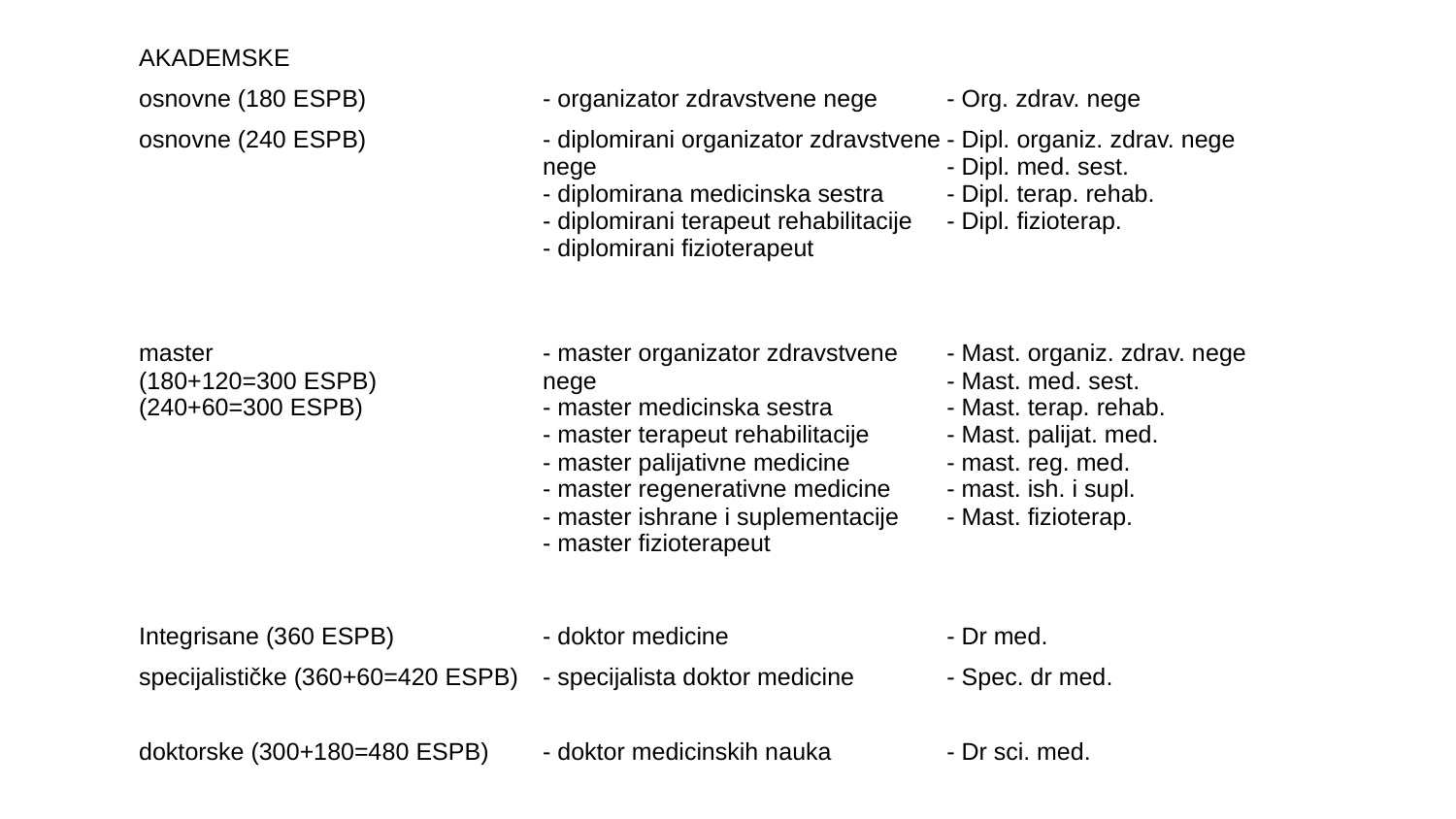

| AKADEMSKE |  |  |
| --- | --- | --- |
| osnovne (180 ESPB) | - organizator zdravstvene nege | - Org. zdrav. nege |
| osnovne (240 ESPB) | - diplomirani organizator zdravstvene nege - diplomirana medicinska sestra - diplomirani terapeut rehabilitacije - diplomirani fizioterapeut | - Dipl. organiz. zdrav. nege - Dipl. med. sest. - Dipl. terap. rehab. - Dipl. fizioterap. |
| master (180+120=300 ESPB) (240+60=300 ESPB) | - master organizator zdravstvene nege - master medicinska sestra - master terapeut rehabilitacije - master palijativne medicine - master regenerativne medicine - master ishrane i suplementacije - master fizioterapeut | - Mast. organiz. zdrav. nege - Mast. med. sest. - Mast. terap. rehab. - Mast. palijat. med. - mast. reg. med. - mast. ish. i supl. - Mast. fizioterap. |
| Integrisane (360 ESPB) | - doktor medicine | - Dr med. |
| specijalističke (360+60=420 ESPB) | - specijalista doktor medicine | - Spec. dr med. |
| doktorske (300+180=480 ESPB) | - doktor medicinskih nauka | - Dr sci. med. |